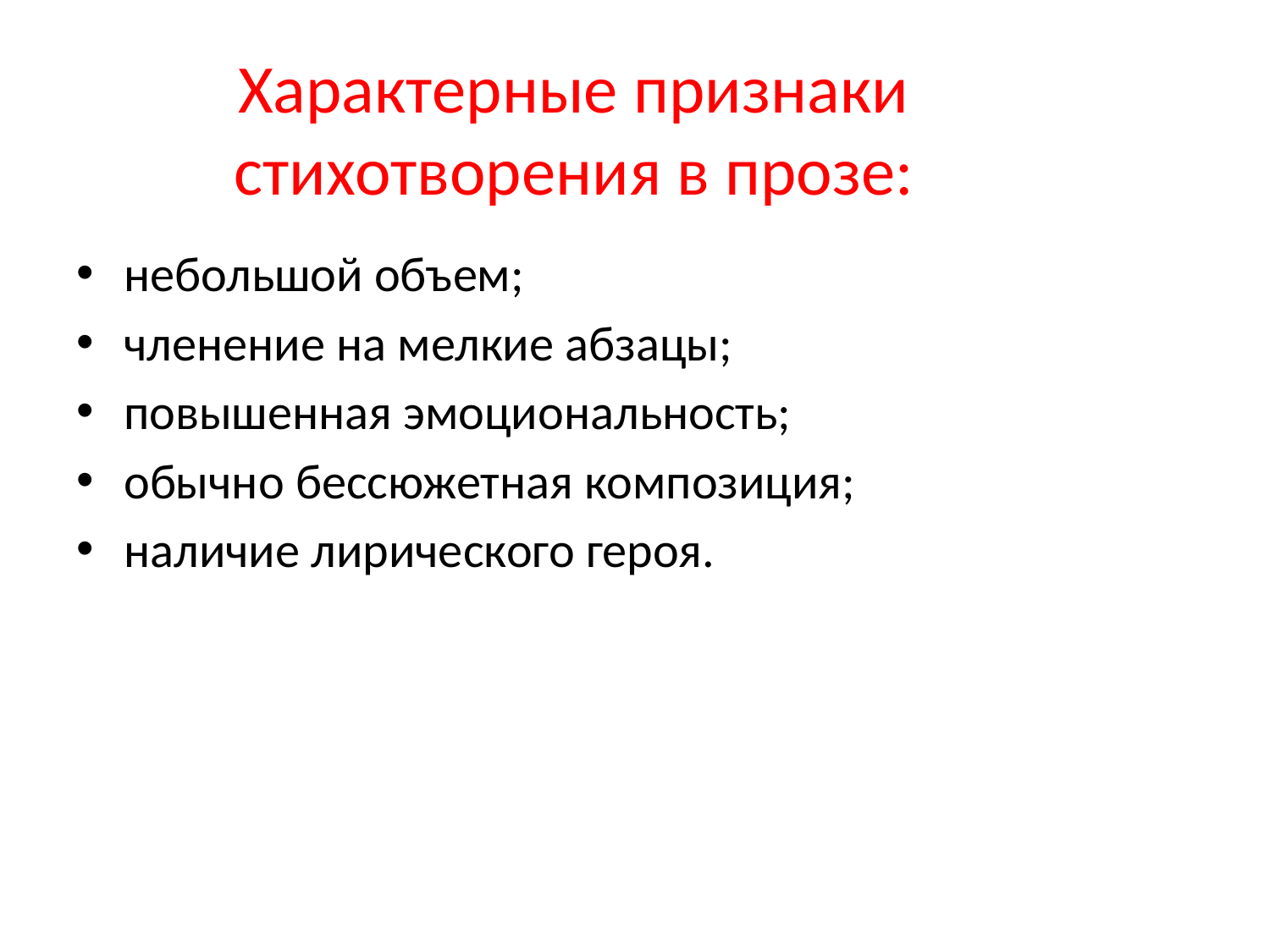

# Характерные признаки стихотворения в прозе:
небольшой объем;
членение на мелкие абзацы;
повышенная эмоциональность;
обычно бессюжетная композиция;
наличие лирического героя.